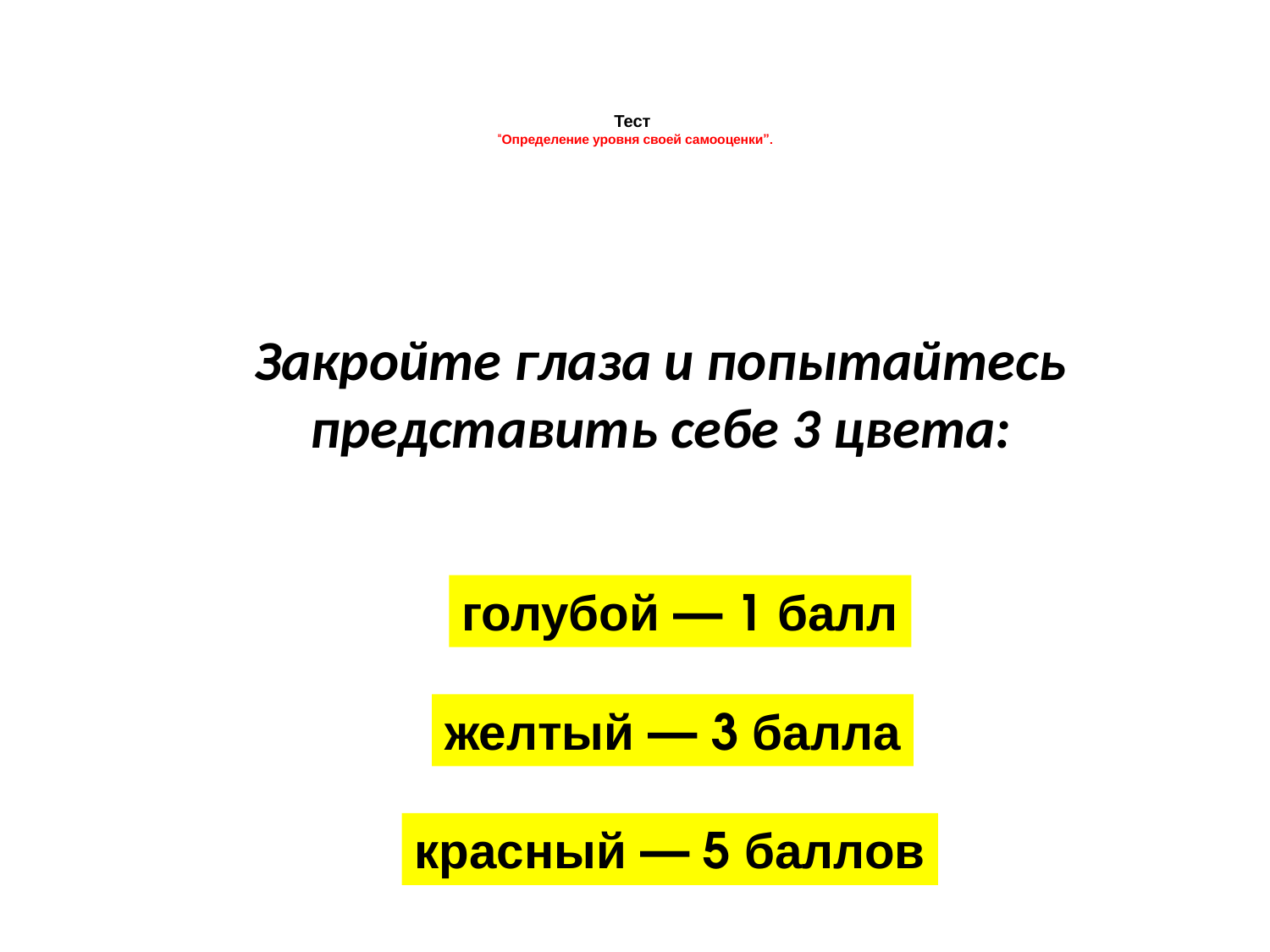

# Тест "Определение уровня своей самооценки”.

Закройте глаза и попытайтесь
представить себе 3 цвета:
голубой — 1 балл
желтый — 3 балла
красный — 5 баллов